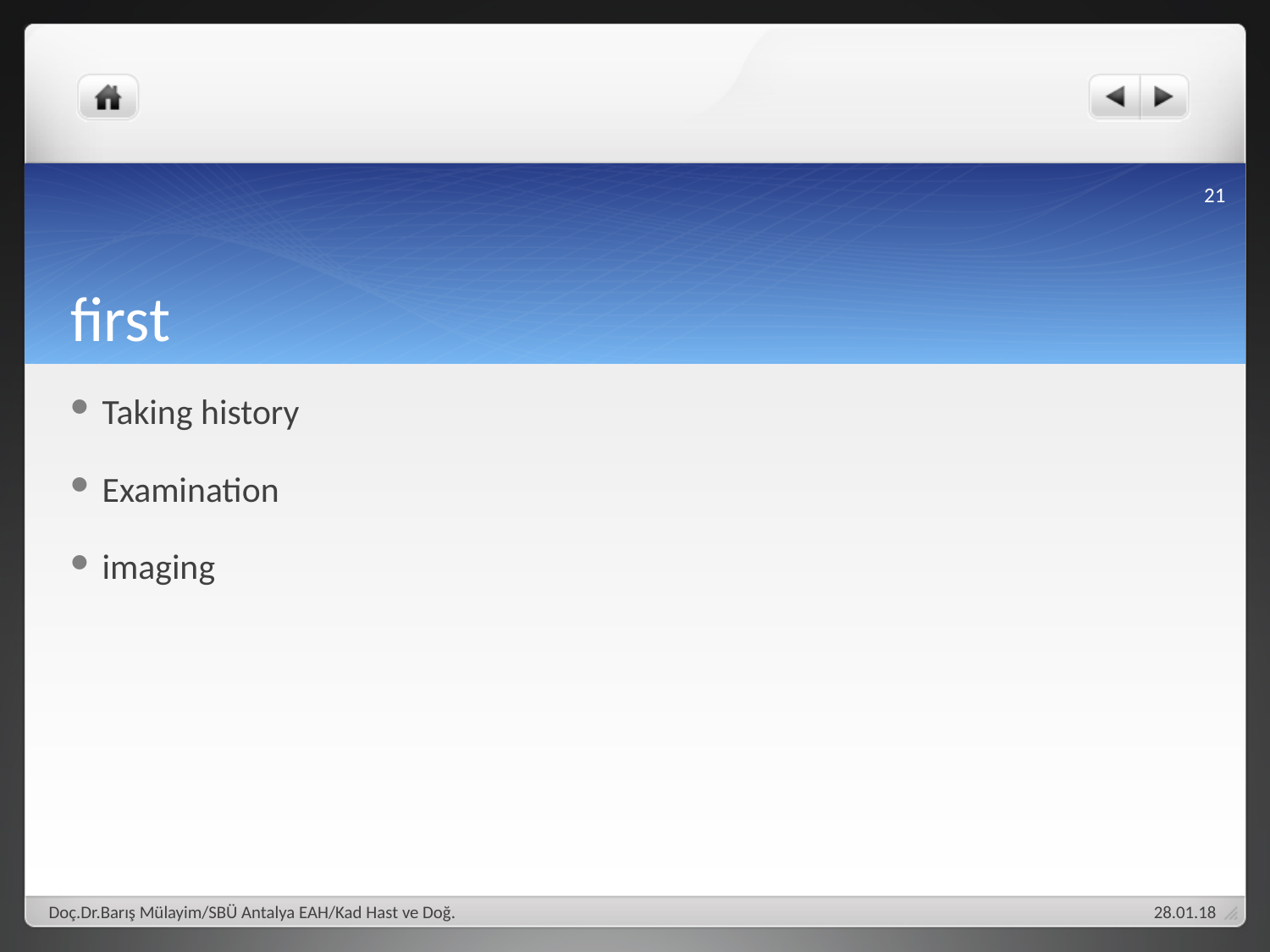

21
# first
Taking history
Examination
imaging
Doç.Dr.Barış Mülayim/SBÜ Antalya EAH/Kad Hast ve Doğ.
28.01.18